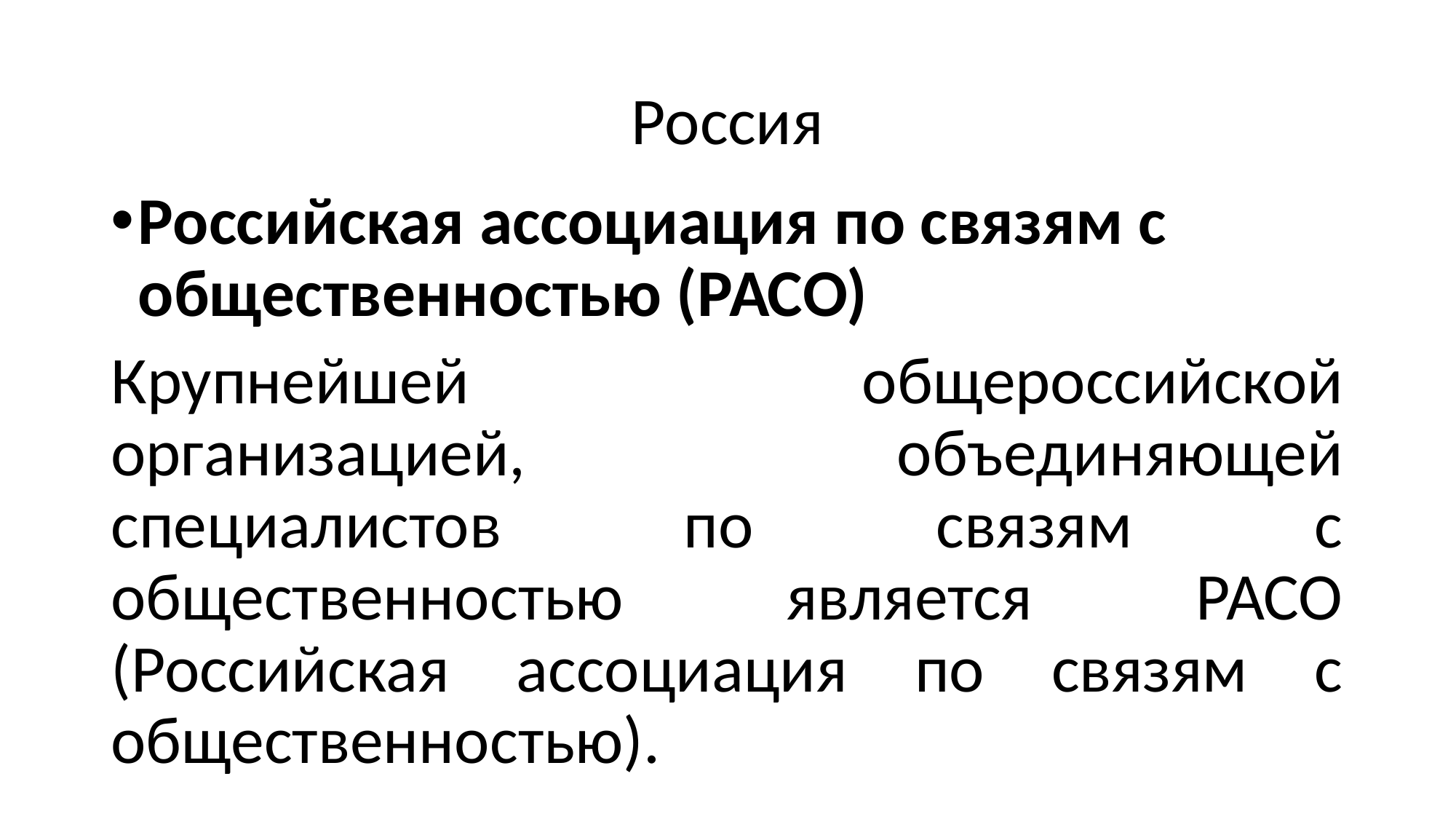

# Россия
Российская ассоциация по связям с общественностью (РАСО)
Крупнейшей общероссийской организацией, объединяющей специалистов по связям с общественностью является РАСО (Российская ассоциация по связям с общественностью).